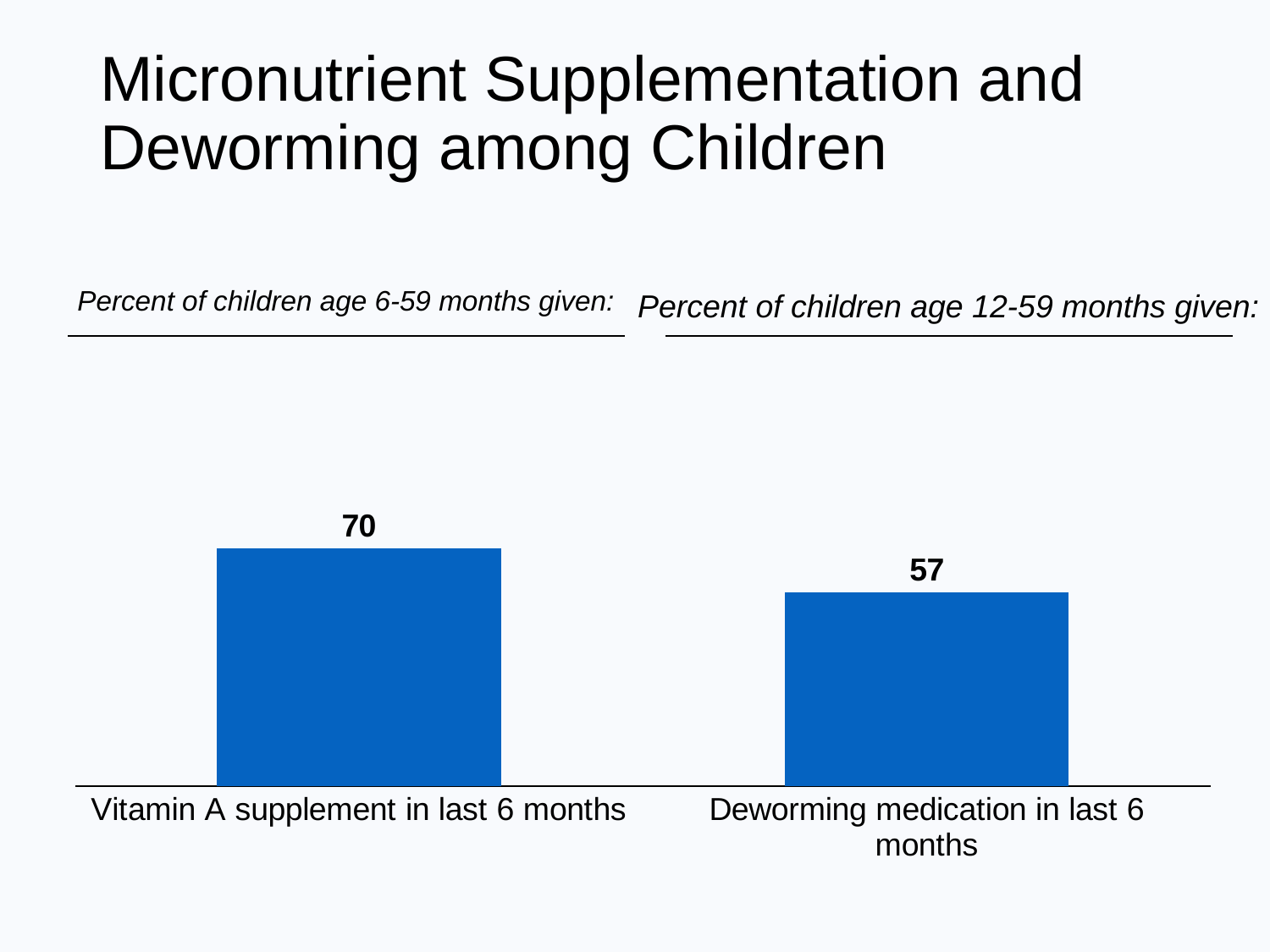

# Micronutrient Supplementation and Deworming among Children
Percent of children age 6-59 months given:
Percent of children age 12-59 months given:

### Chart

| Category | Column1 |
|---|---|
| Vitamin A supplement in last 6 months | 70.0 |
| Deworming medication in last 6 months | 57.0 |